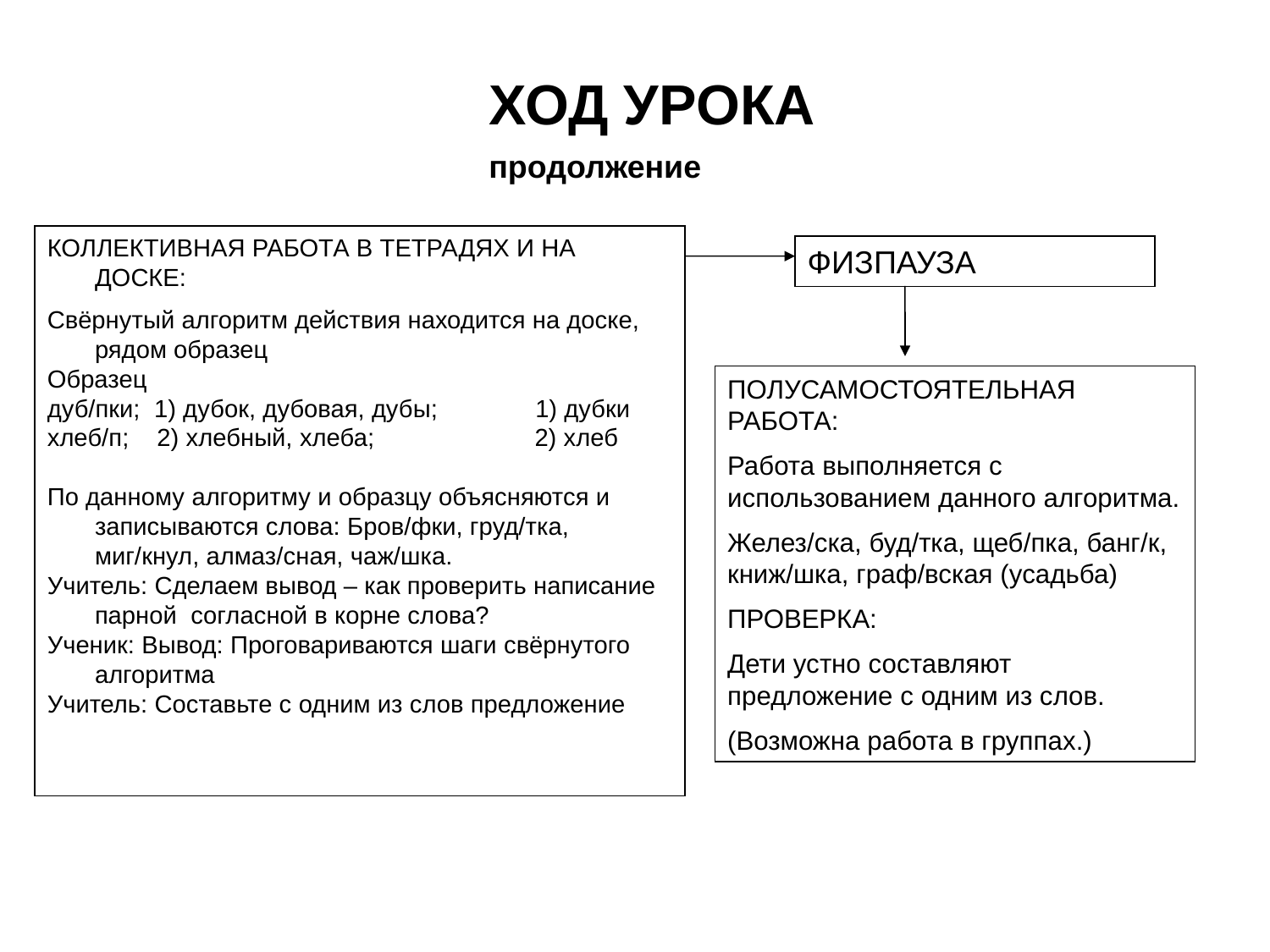

ХОД УРОКА
продолжение
КОЛЛЕКТИВНАЯ РАБОТА В ТЕТРАДЯХ И НА ДОСКЕ:
Свёрнутый алгоритм действия находится на доске, рядом образец
Образец
дуб/пки;  1) дубок, дубовая, дубы;              1) дубки
хлеб/п;    2) хлебный, хлеба;                       2) хлеб

По данному алгоритму и образцу объясняются и записываются слова: Бров/фки, груд/тка, миг/кнул, алмаз/сная, чаж/шка.
Учитель: Сделаем вывод – как проверить написание парной  согласной в корне слова?
Ученик: Вывод: Проговариваются шаги свёрнутого алгоритма
Учитель: Составьте с одним из слов предложение

ФИЗПАУЗА

ПОЛУСАМОСТОЯТЕЛЬНАЯ РАБОТА:
Работа выполняется с использованием данного алгоритма.
Желез/ска, буд/тка, щеб/пка, банг/к, книж/шка, граф/вская (усадьба)
ПРОВЕРКА:
Дети устно составляют предложение с одним из слов.
(Возможна работа в группах.)